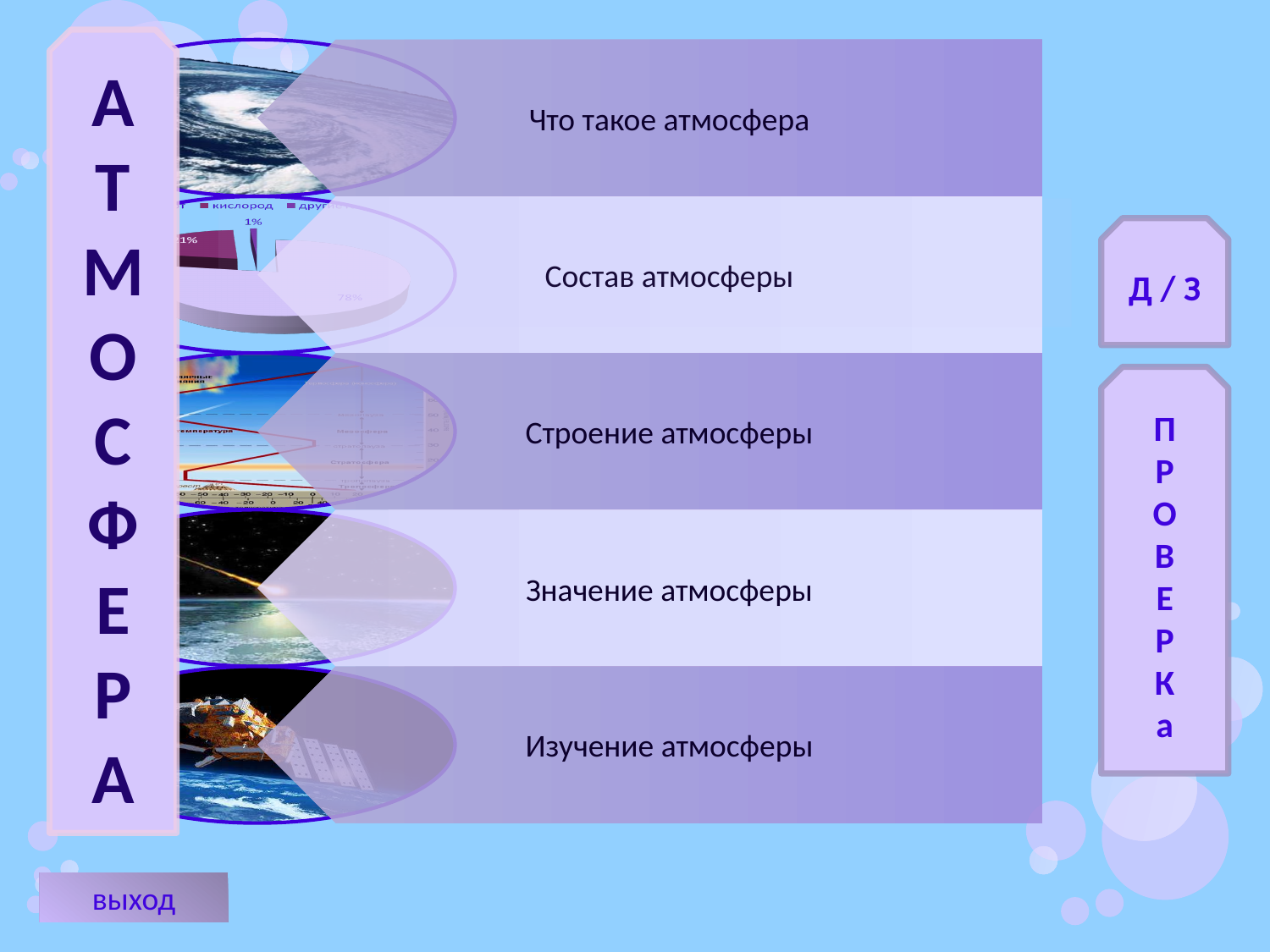

А
Т
М
О
С
Ф
Е
Р
А

Что такое атмосфера
Состав атмосферы
Значение атмосферы
Строение атмосферы
Изучение атмосферы

Д / З

П
Р
О
В
Е
Р
К
а

выход